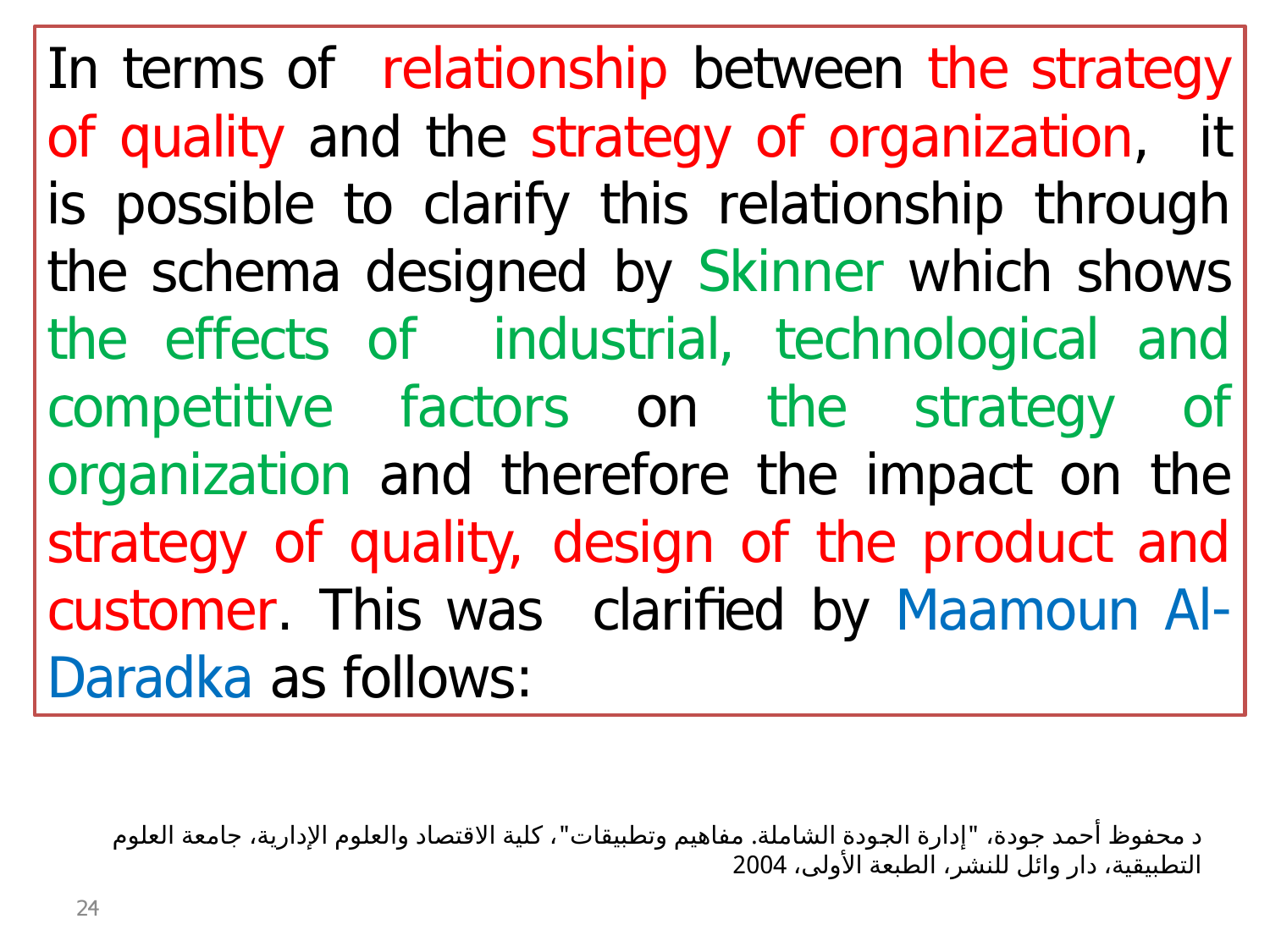

In terms of  relationship between the strategy of quality and the strategy of organization,  it is possible to clarify this relationship through the schema designed by Skinner which shows the effects of  industrial, technological and competitive factors on the strategy of organization and therefore the impact on the strategy of quality, design of the product and customer. This was  clarified by Maamoun Al-Daradka as follows:
د محفوظ أحمد جودة، "إدارة الجودة الشاملة. مفاهيم وتطبيقات"، كلية الاقتصاد والعلوم الإدارية، جامعة العلوم التطبيقية، دار وائل للنشر، الطبعة الأولى، 2004
24